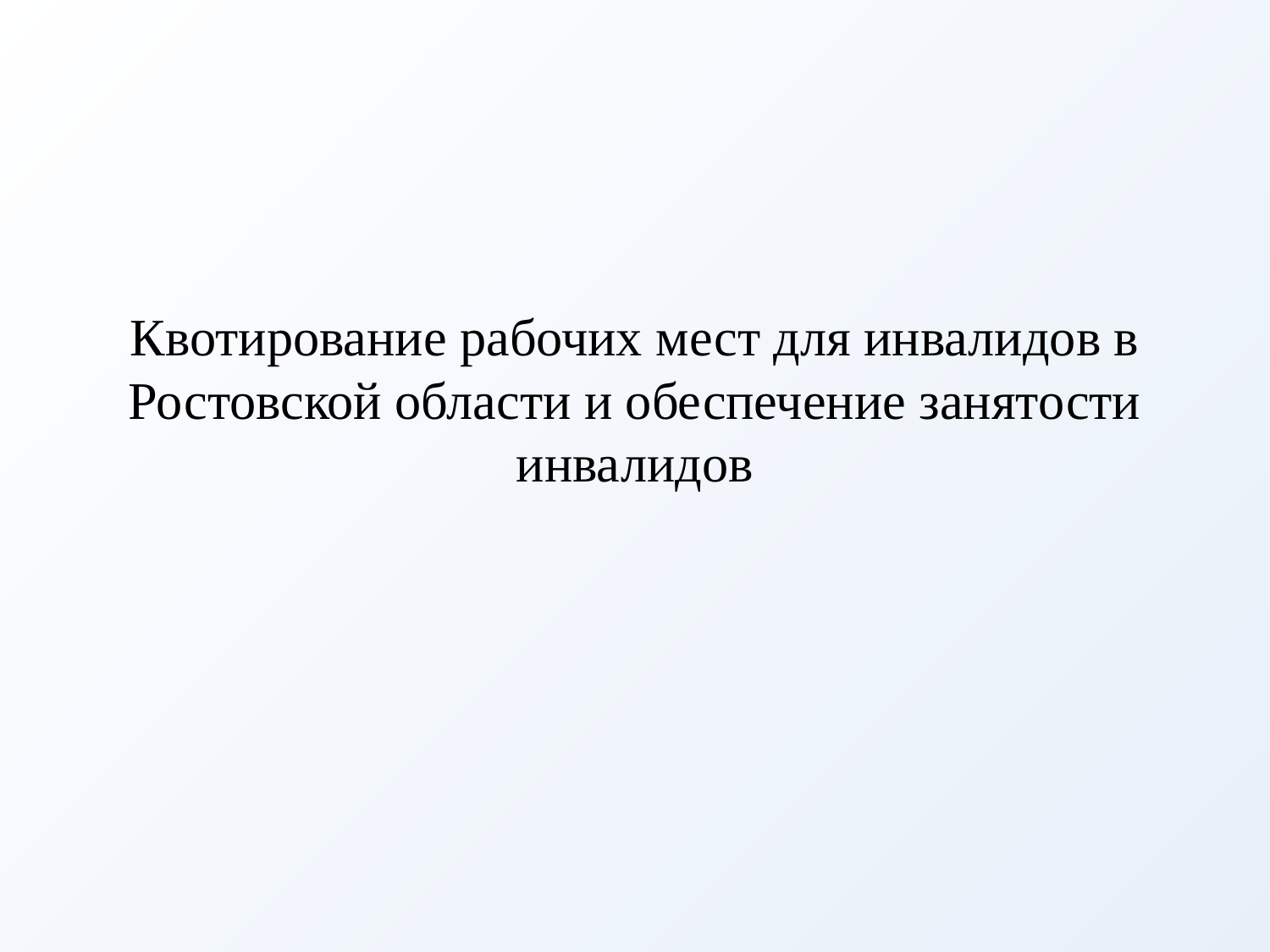

# Квотирование рабочих мест для инвалидов в Ростовской области и обеспечение занятости инвалидов